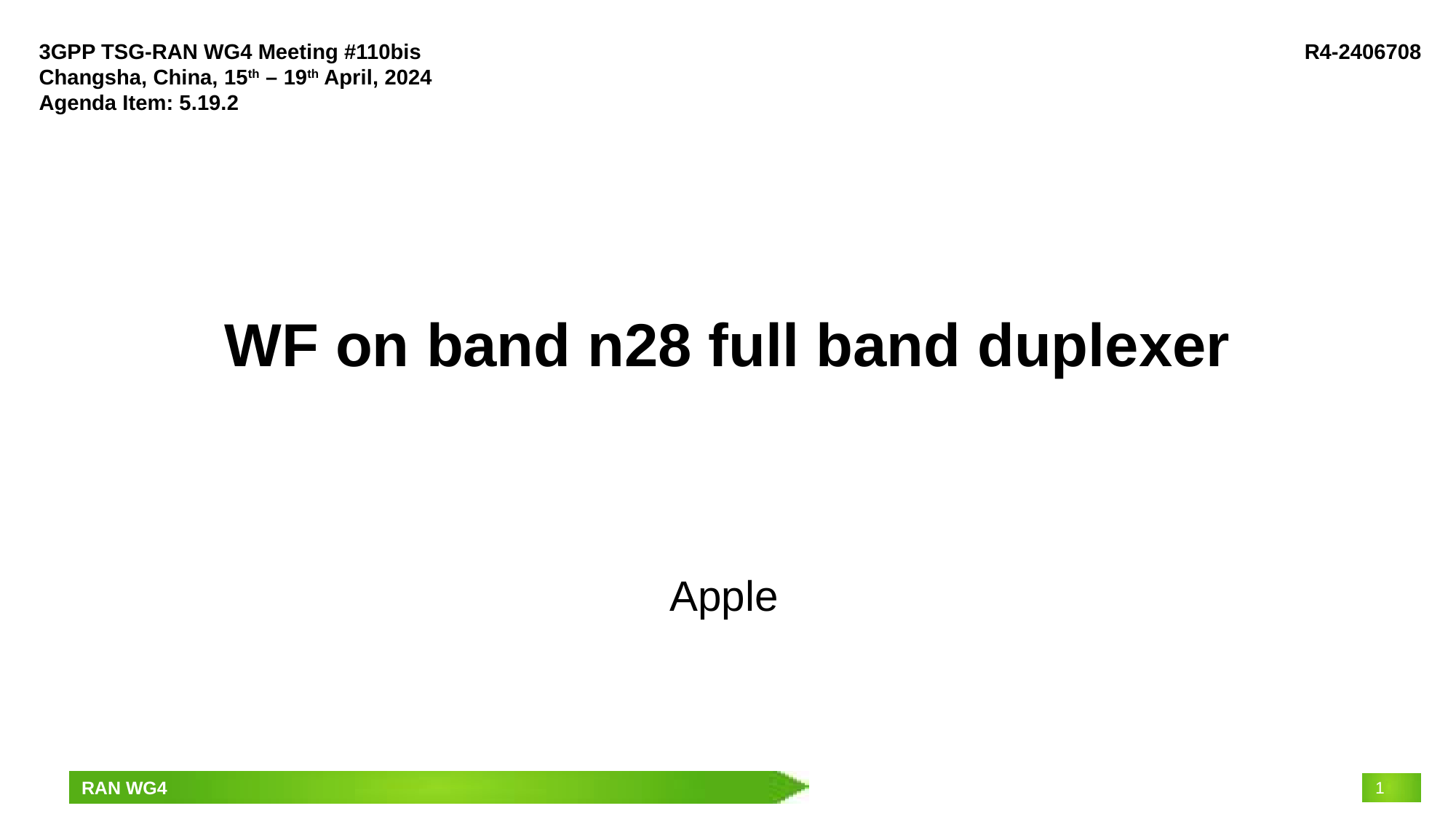

3GPP TSG-RAN WG4 Meeting #110bis
Changsha, China, 15th – 19th April, 2024
Agenda Item: 5.19.2
R4-2406708
# WF on band n28 full band duplexer
Apple